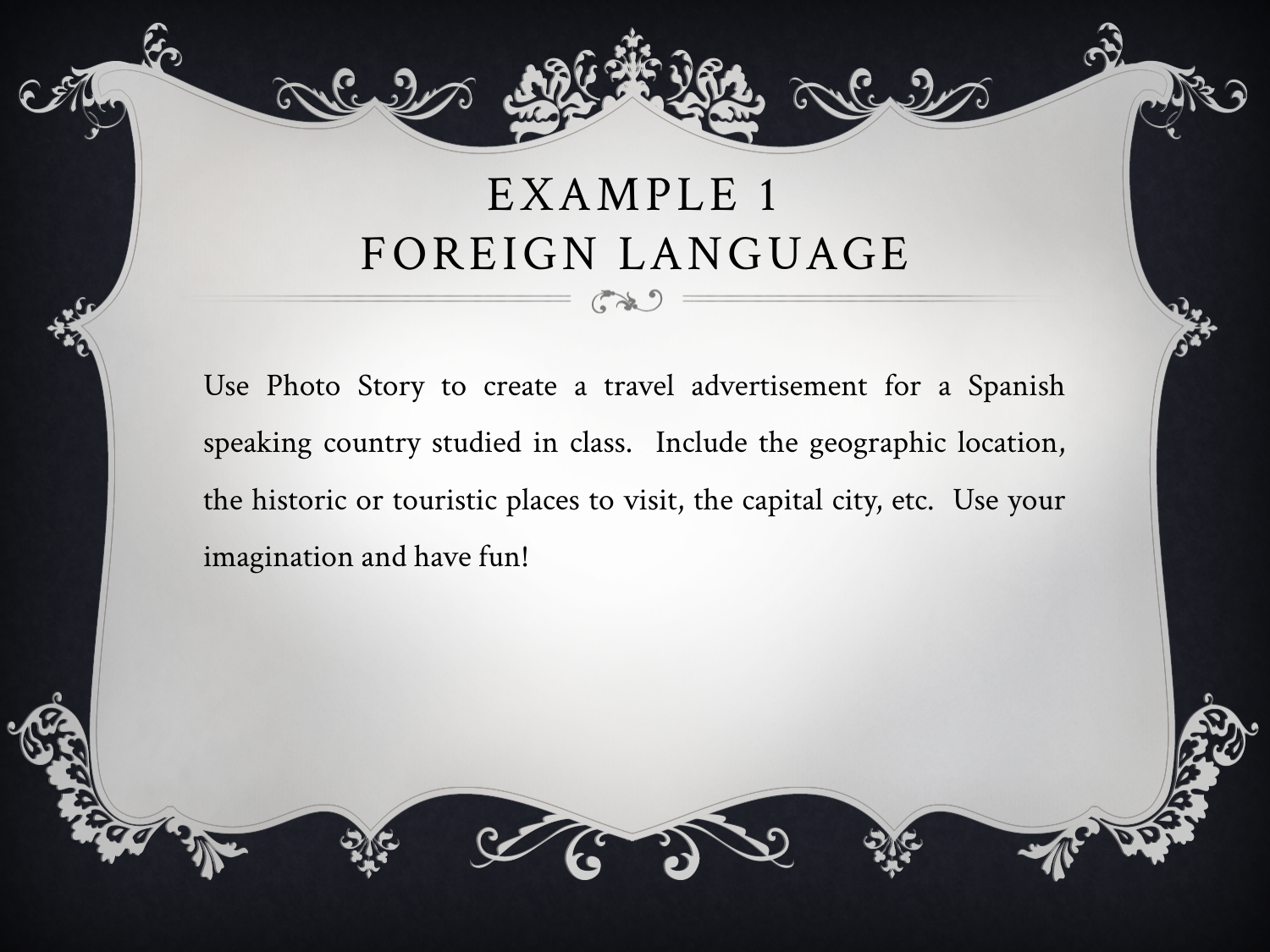

# Example 1 Foreign language
Use Photo Story to create a travel advertisement for a Spanish speaking country studied in class.  Include the geographic location, the historic or touristic places to visit, the capital city, etc.  Use your imagination and have fun!